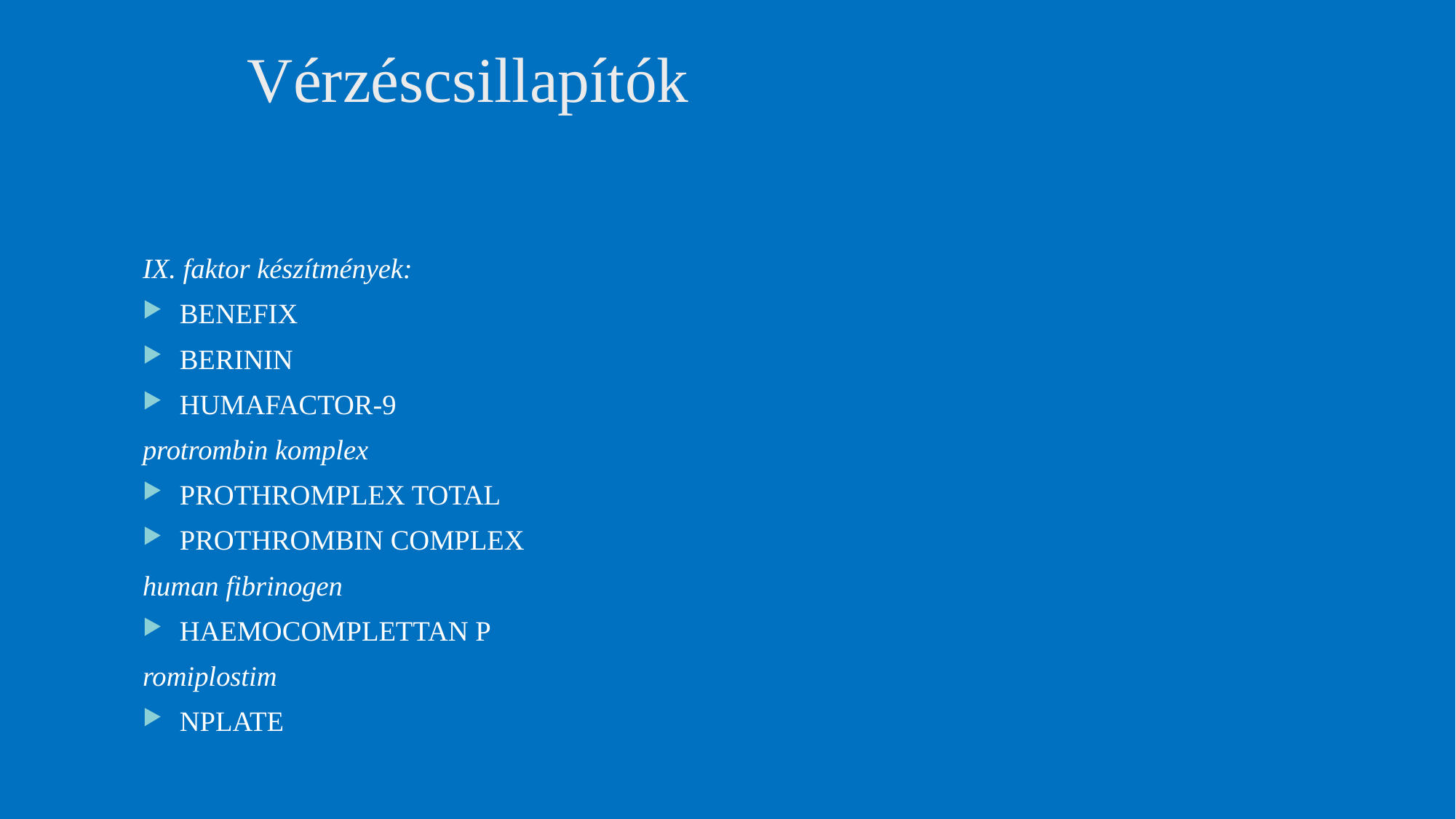

# Vérzéscsillapítók
IX. faktor készítmények:
BENEFIX
BERININ
HUMAFACTOR-9
protrombin komplex
PROTHROMPLEX TOTAL
PROTHROMBIN COMPLEX
human fibrinogen
HAEMOCOMPLETTAN P
romiplostim
NPLATE